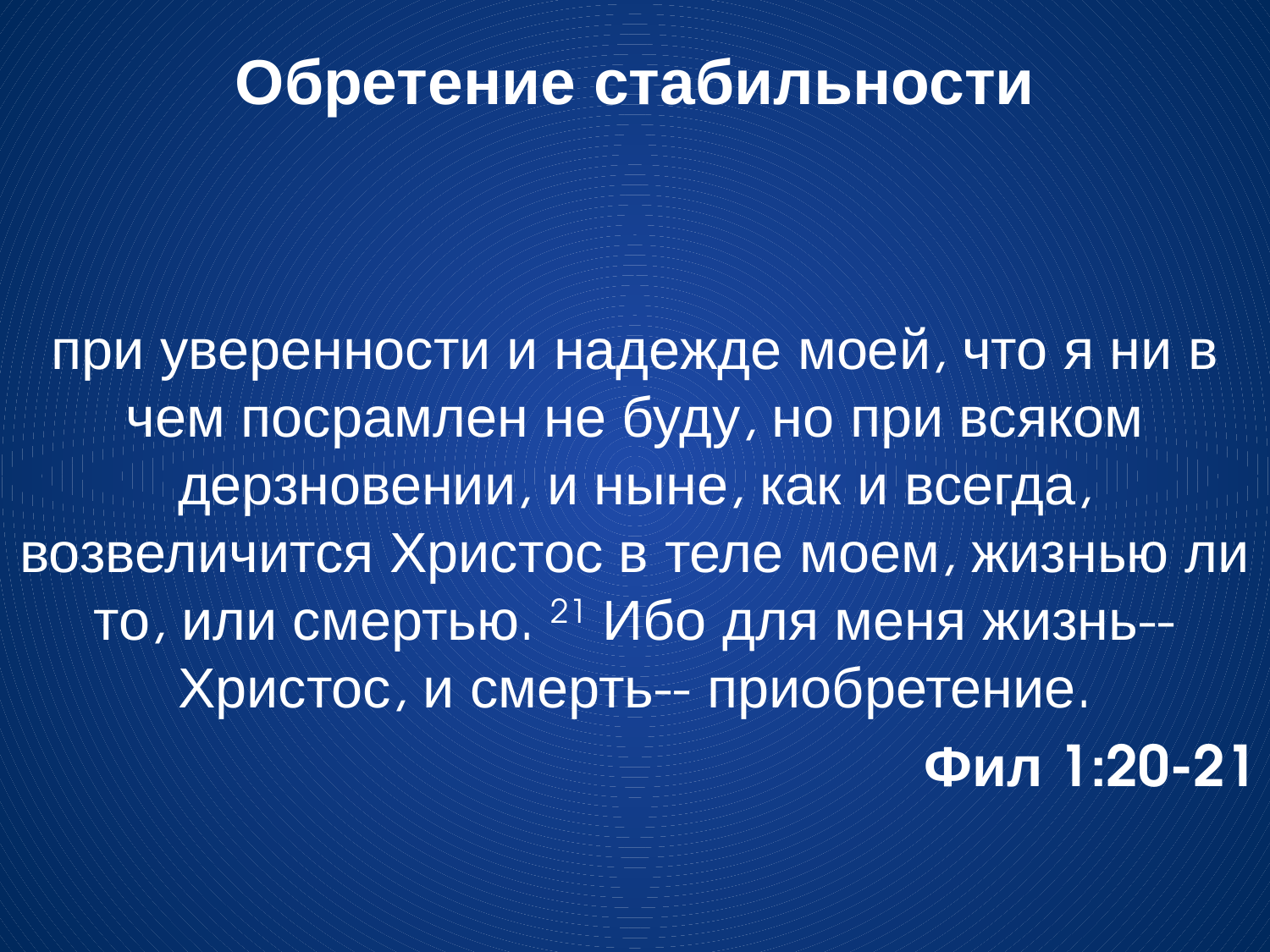

# Обретение стабильности
при уверенности и надежде моей, что я ни в чем посрамлен не буду, но при всяком дерзновении, и ныне, как и всегда, возвеличится Христос в теле моем, жизнью ли то, или смертью. 21 Ибо для меня жизнь-- Христос, и смерть-- приобретение.
Фил 1:20-21